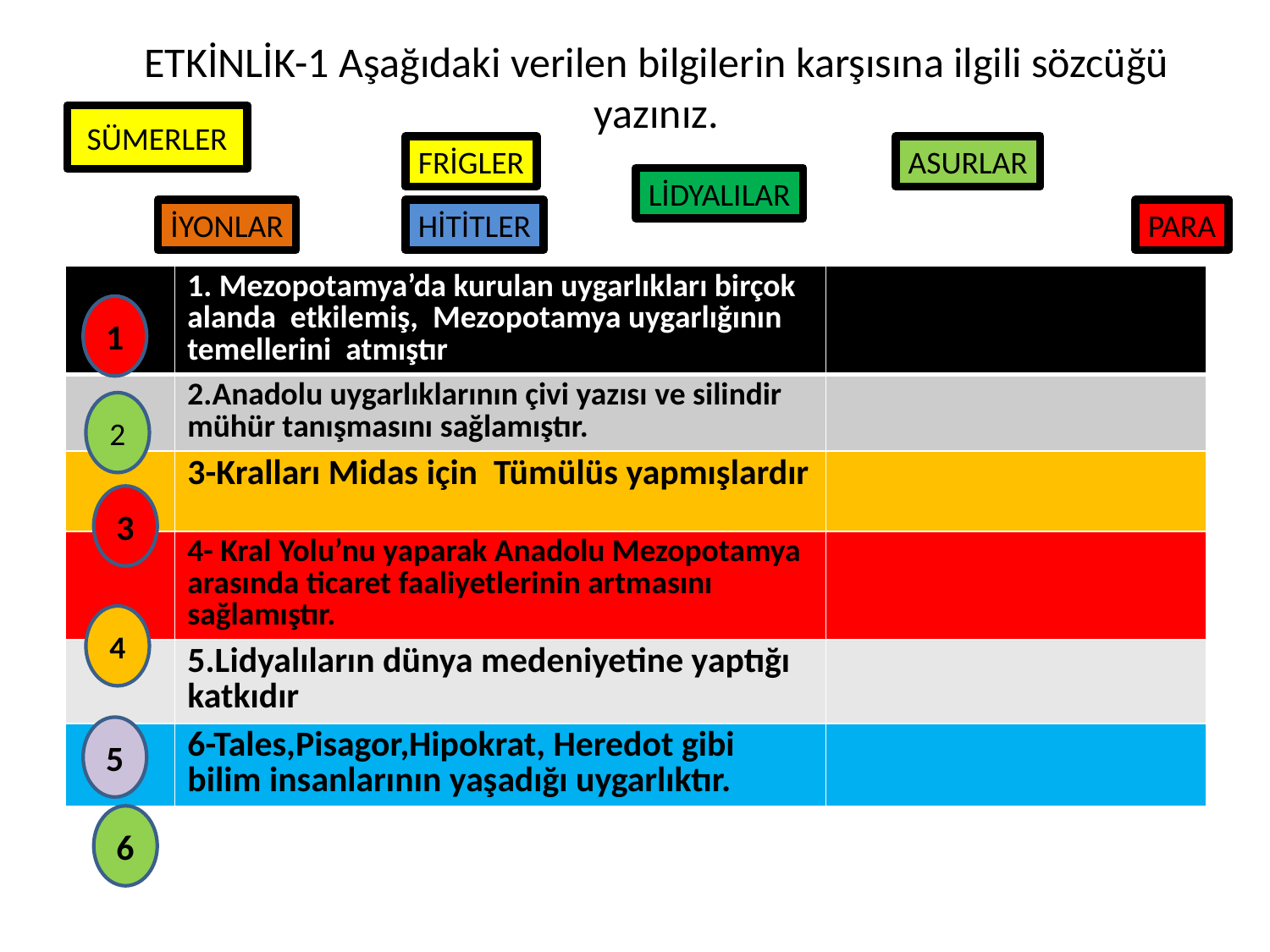

# ETKİNLİK-1 Aşağıdaki verilen bilgilerin karşısına ilgili sözcüğü yazınız.
SÜMERLER
FRİGLER
ASURLAR
LİDYALILAR
İYONLAR
HİTİTLER
PARA
|  | 1. Mezopotamya’da kurulan uygarlıkları birçok alanda etkilemiş, Mezopotamya uygarlığının temellerini atmıştır |  |
| --- | --- | --- |
|  | 2.Anadolu uygarlıklarının çivi yazısı ve silindir mühür tanışmasını sağlamıştır. |  |
|  | 3-Kralları Midas için Tümülüs yapmışlardır |  |
|  | 4- Kral Yolu’nu yaparak Anadolu Mezopotamya arasında ticaret faaliyetlerinin artmasını sağlamıştır. |  |
|  | 5.Lidyalıların dünya medeniyetine yaptığı katkıdır |  |
|  | 6-Tales,Pisagor,Hipokrat, Heredot gibi bilim insanlarının yaşadığı uygarlıktır. |  |
1
2
3
4
5
6